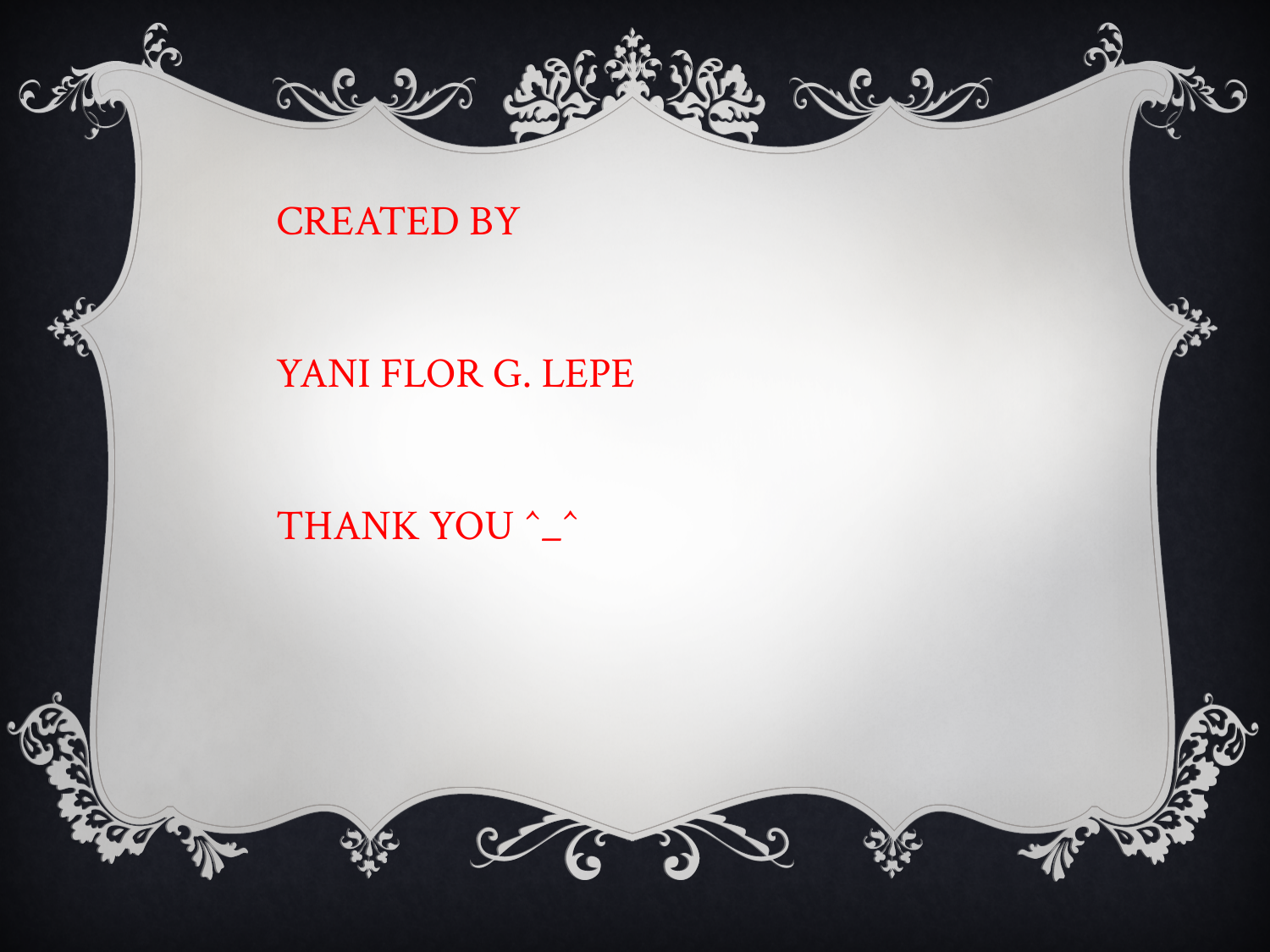

CREATED BY

YANI FLOR G. LEPE

THANK YOU ^_^